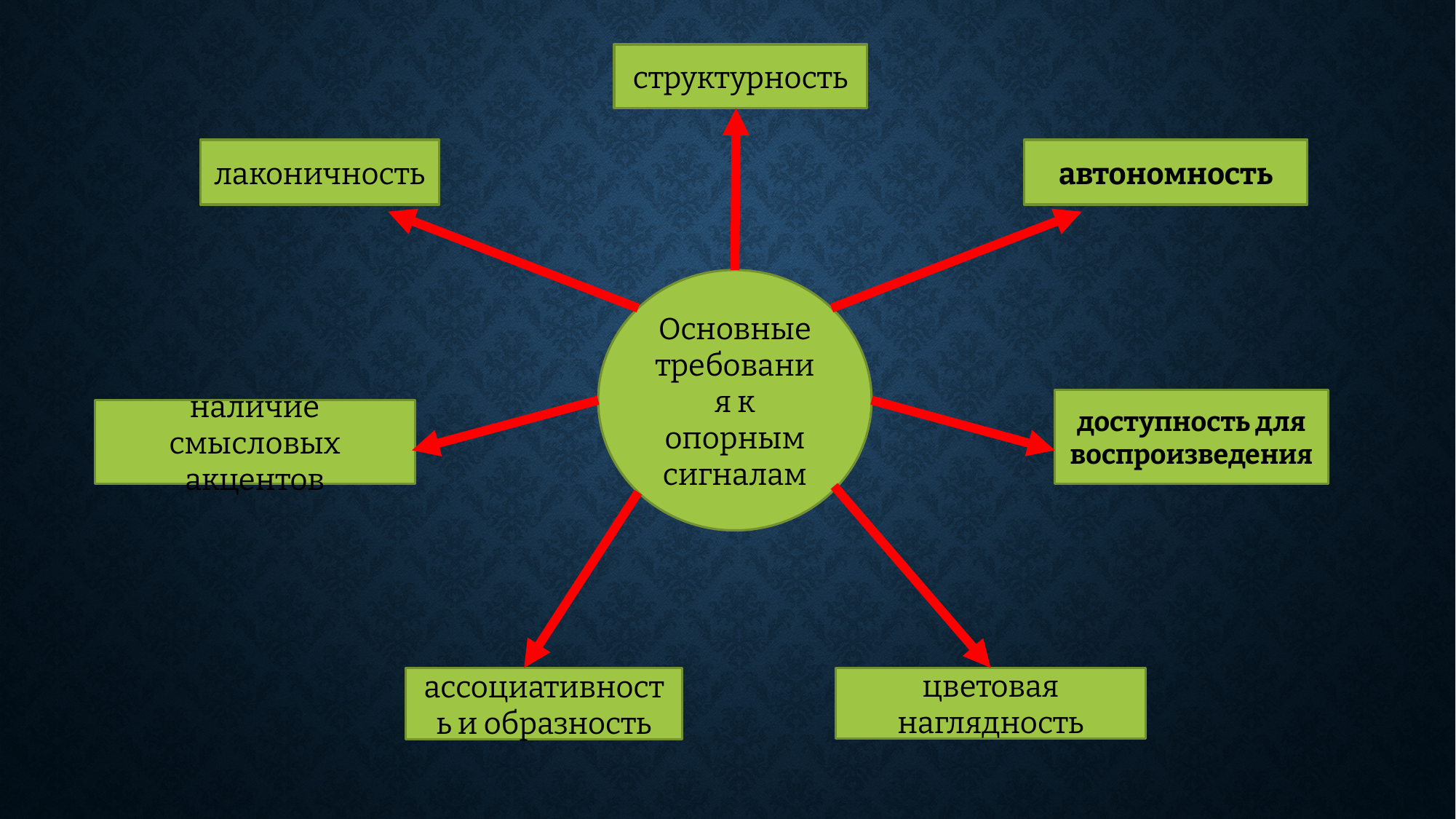

структурность
лаконичность
автономность
Основные требования к опорным сигналам
доступность для воспроизведения
наличие смысловых акцентов
ассоциативность и образность
цветовая наглядность